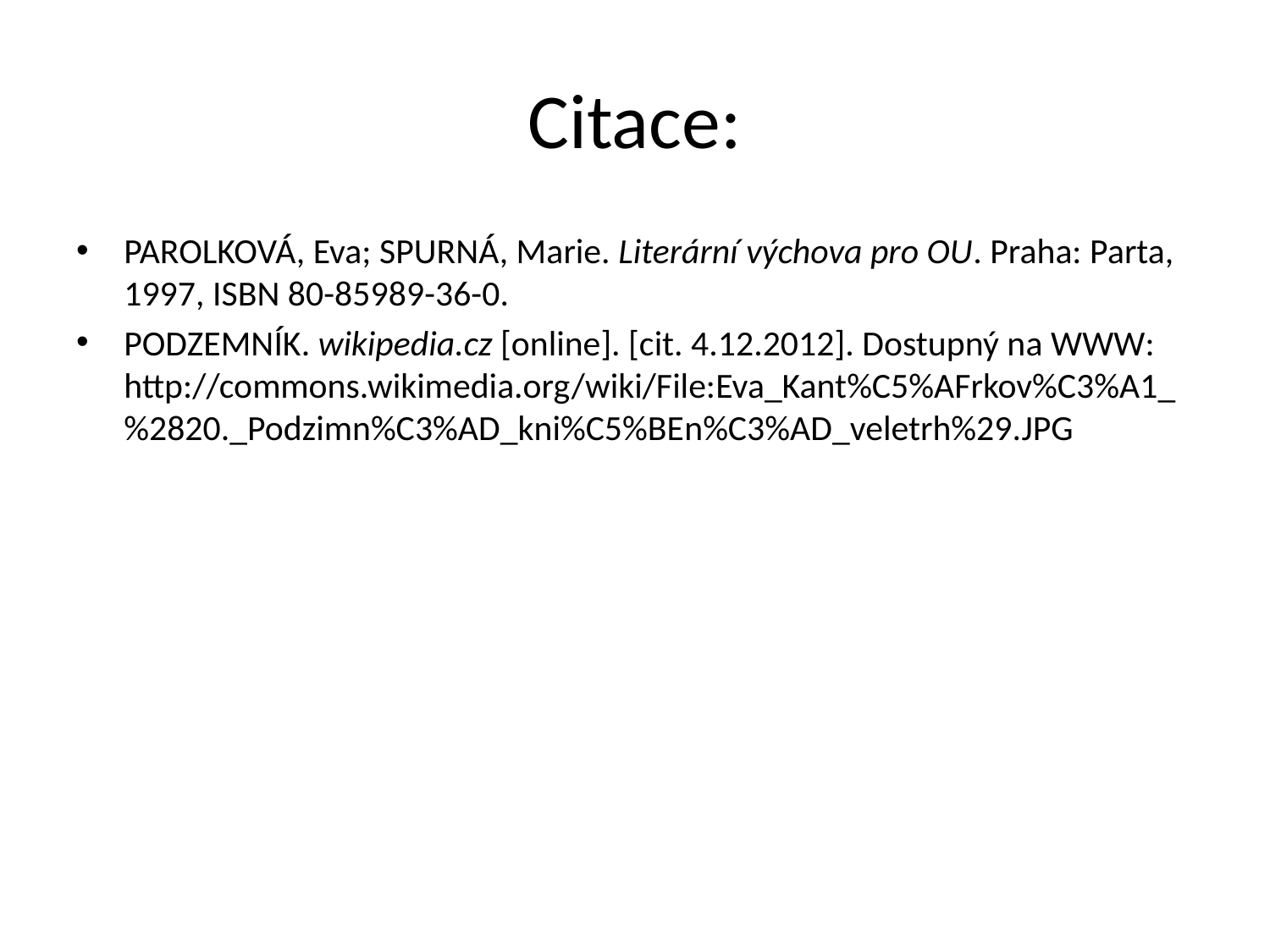

# Citace:
PAROLKOVÁ, Eva; SPURNÁ, Marie. Literární výchova pro OU. Praha: Parta, 1997, ISBN 80-85989-36-0.
PODZEMNÍK. wikipedia.cz [online]. [cit. 4.12.2012]. Dostupný na WWW: http://commons.wikimedia.org/wiki/File:Eva_Kant%C5%AFrkov%C3%A1_%2820._Podzimn%C3%AD_kni%C5%BEn%C3%AD_veletrh%29.JPG